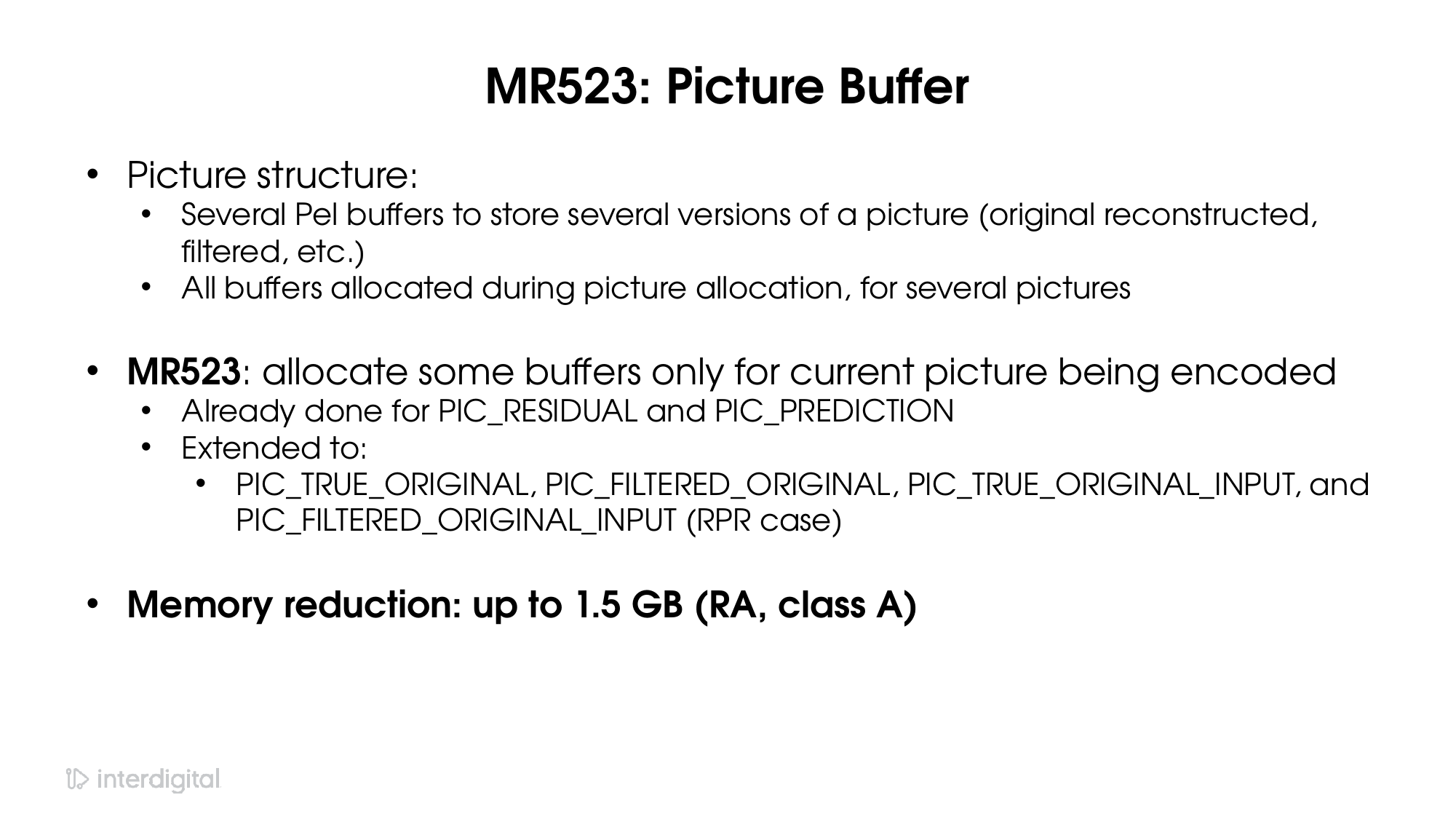

# MR523: Picture Buffer
Picture structure:
Several Pel buffers to store several versions of a picture (original reconstructed, filtered, etc.)
All buffers allocated during picture allocation, for several pictures

MR523: allocate some buffers only for current picture being encoded
Already done for PIC_RESIDUAL and PIC_PREDICTION
Extended to:
PIC_TRUE_ORIGINAL, PIC_FILTERED_ORIGINAL, PIC_TRUE_ORIGINAL_INPUT, and PIC_FILTERED_ORIGINAL_INPUT (RPR case)

Memory reduction: up to 1.5 GB (RA, class A)